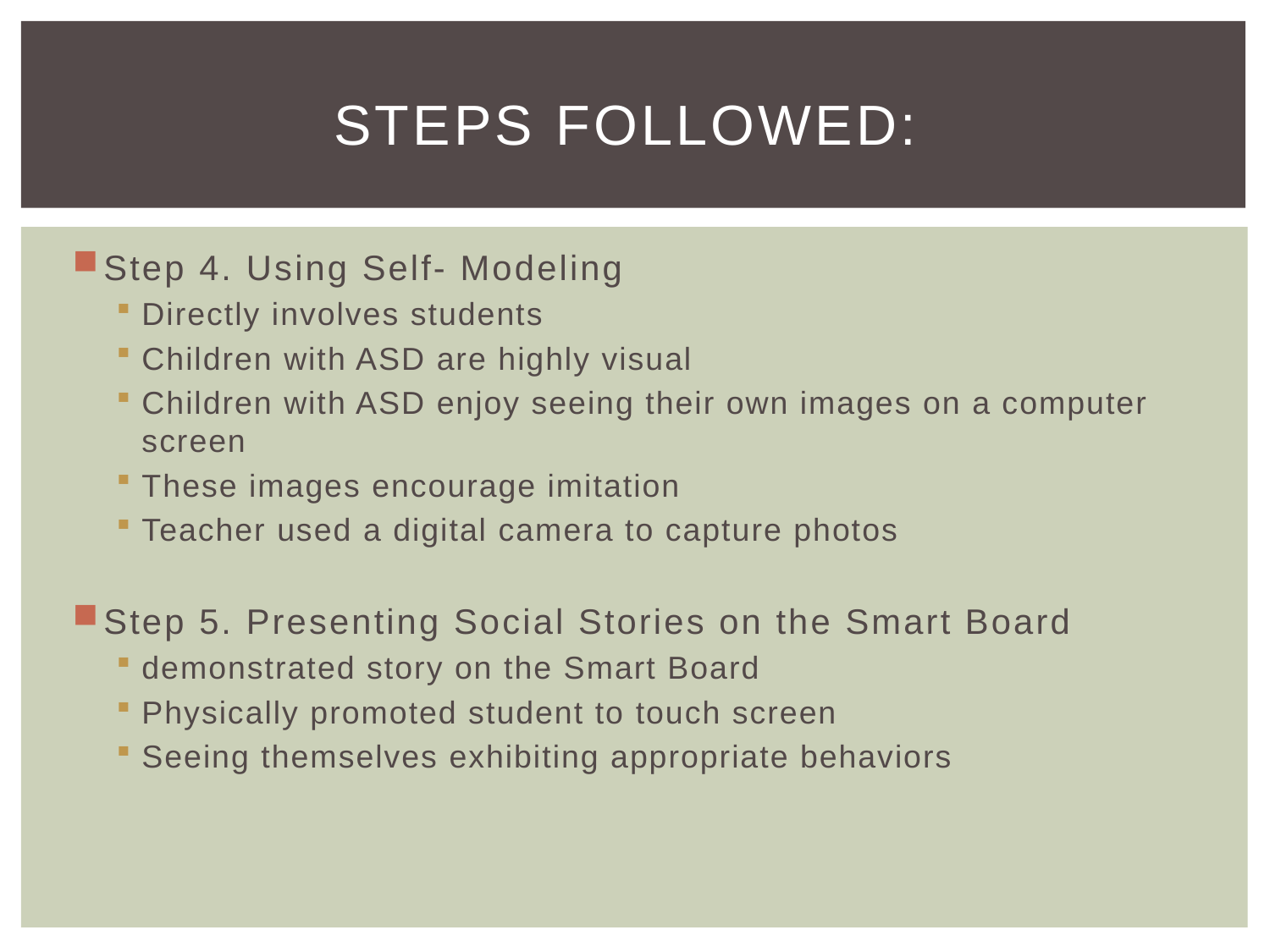

# Steps followed:
Step 4. Using Self- Modeling
Directly involves students
Children with ASD are highly visual
Children with ASD enjoy seeing their own images on a computer screen
These images encourage imitation
Teacher used a digital camera to capture photos

Step 5. Presenting Social Stories on the Smart Board
demonstrated story on the Smart Board
Physically promoted student to touch screen
Seeing themselves exhibiting appropriate behaviors